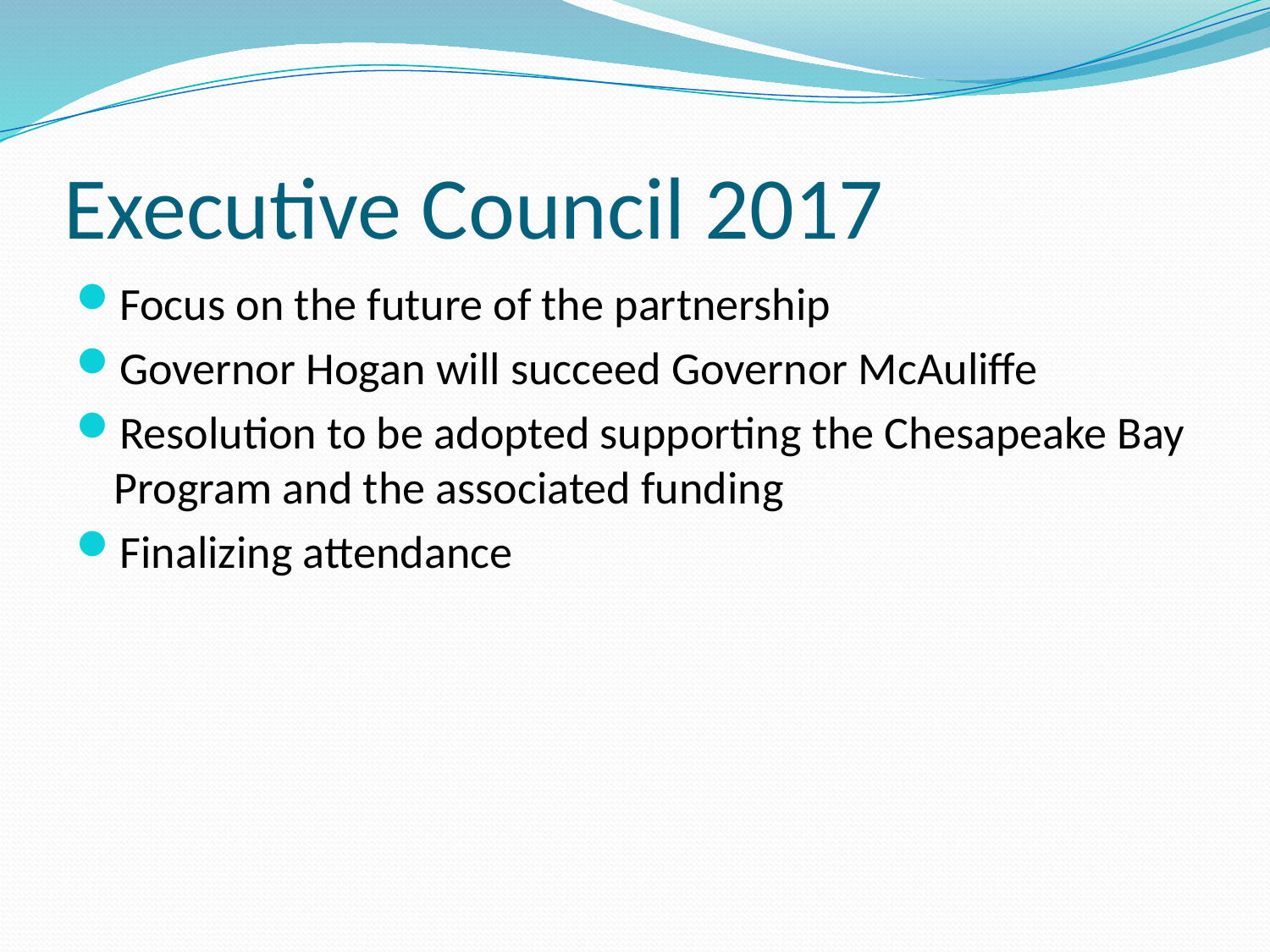

# Executive Council 2017
Focus on the future of the partnership
Governor Hogan will succeed Governor McAuliffe
Resolution to be adopted supporting the Chesapeake Bay Program and the associated funding
Finalizing attendance